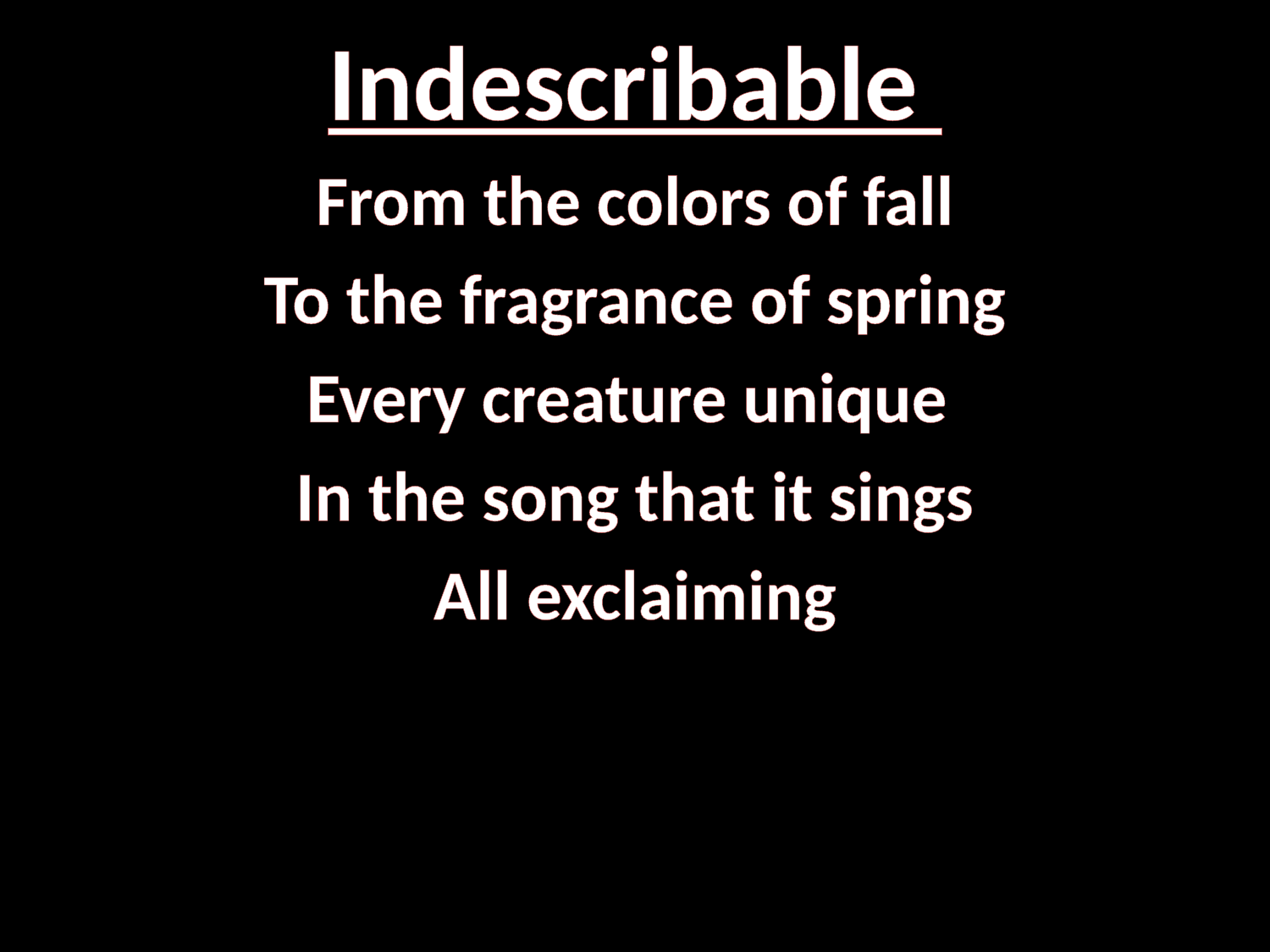

# Indescribable
From the colors of fall
To the fragrance of spring
Every creature unique
In the song that it sings
All exclaiming